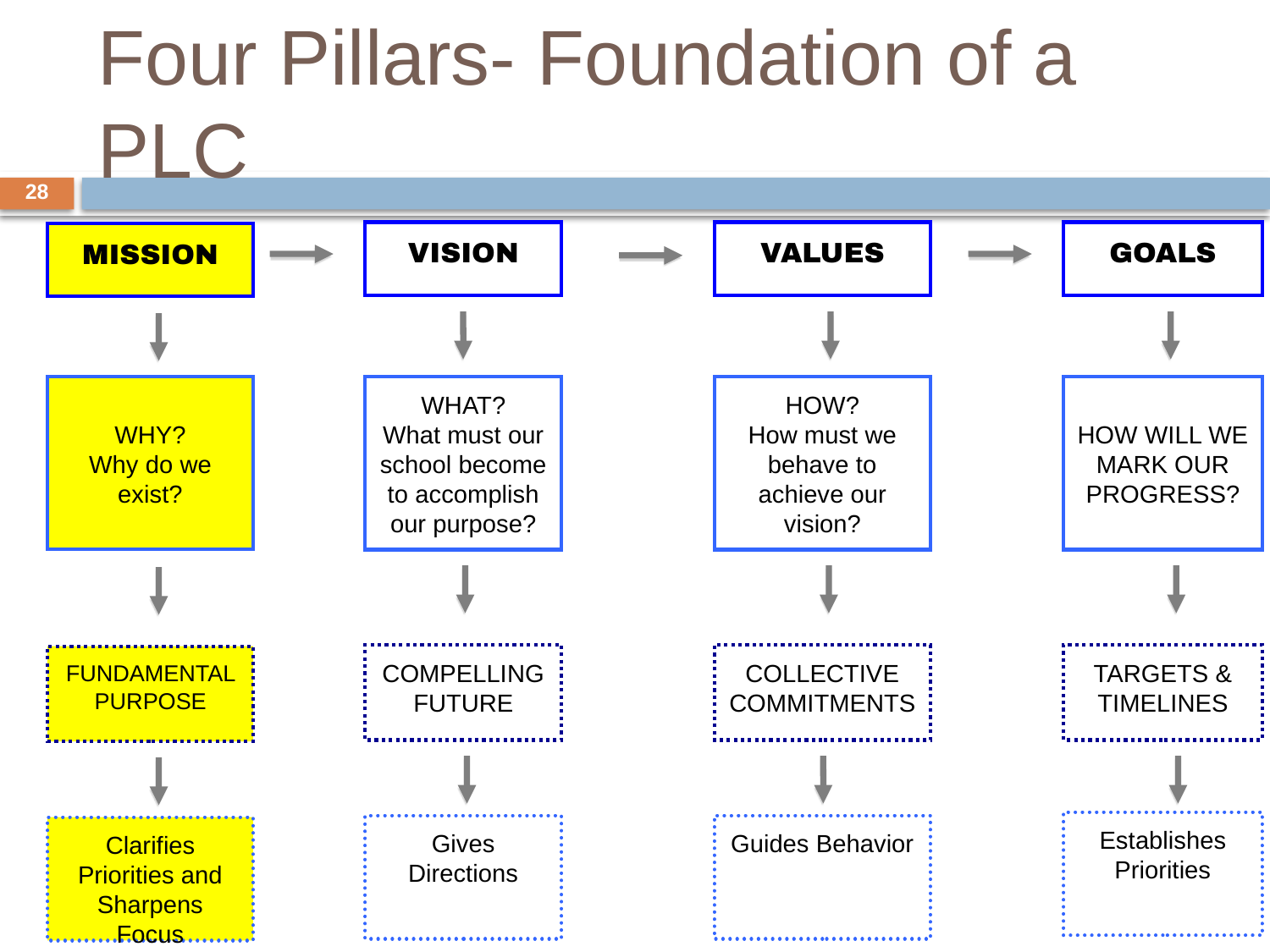

# Four Pillars- Foundation of a PLC
28
VISION
VALUES
GOALS
MISSION

WHY?
Why do we exist?

FUNDAMENTAL PURPOSE

Clarifies
Priorities and Sharpens Focus

WHAT?
What must our school become to accomplish our purpose?
HOW?
How must we behave to achieve our vision?

HOW WILL WE MARK OUR PROGRESS?

COMPELLING FUTURE
COLLECTIVE COMMITMENTS
TARGETS & TIMELINES

Establishes Priorities
Gives Directions
Guides Behavior